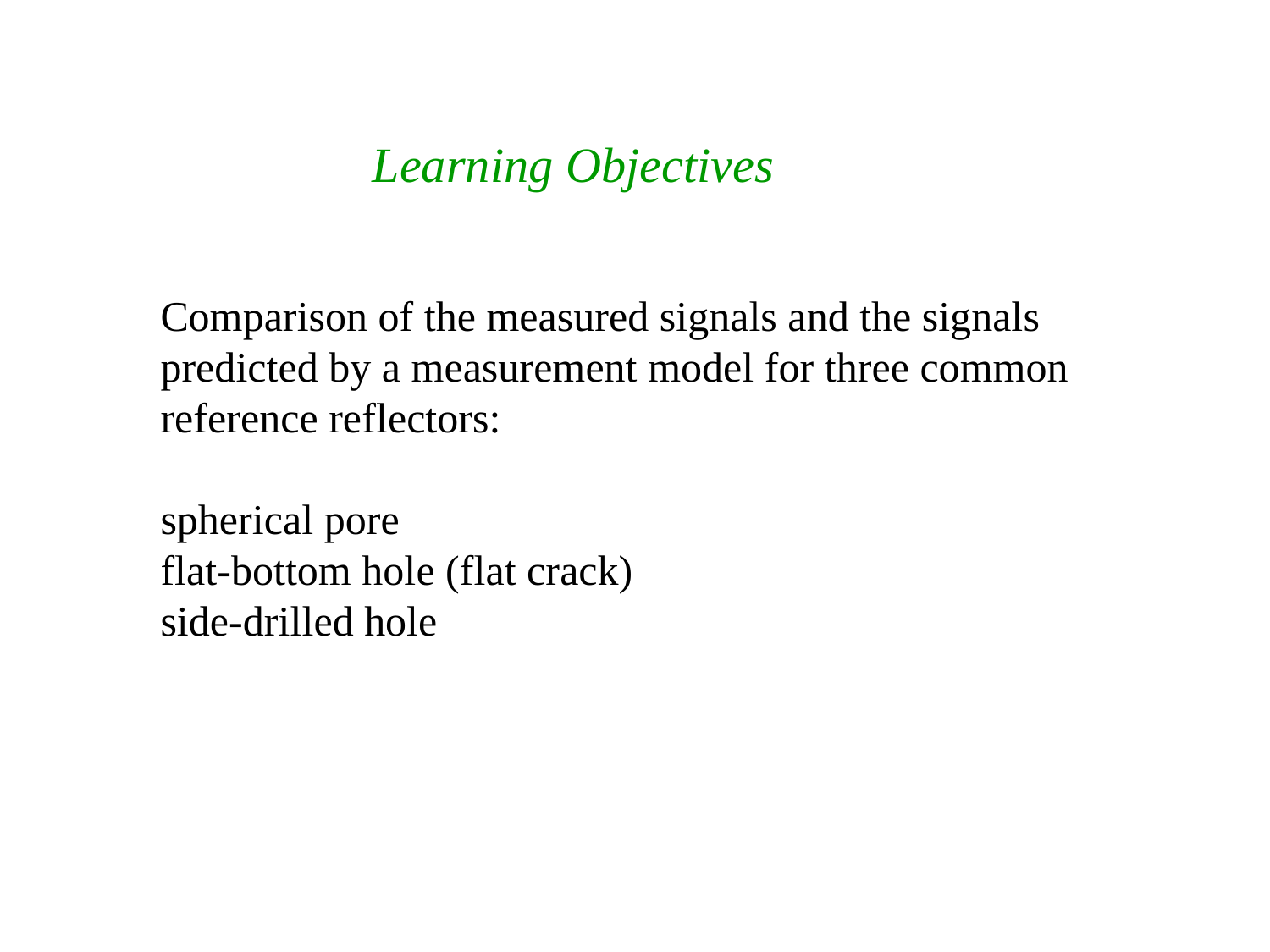

Learning Objectives
Comparison of the measured signals and the signals predicted by a measurement model for three common reference reflectors:

spherical pore
flat-bottom hole (flat crack)
side-drilled hole